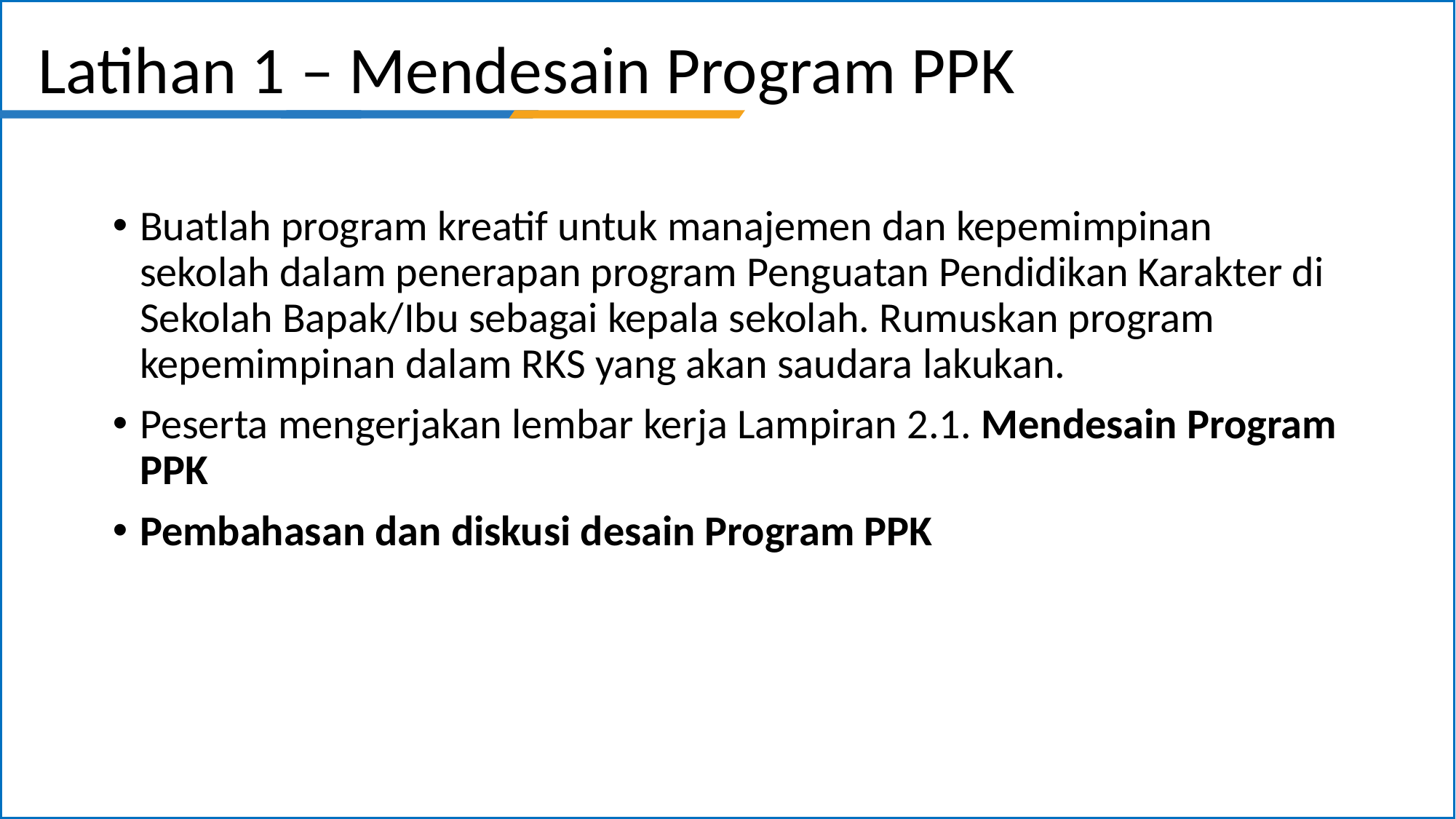

# Latihan 1 – Mendesain Program PPK

Buatlah program kreatif untuk manajemen dan kepemimpinan sekolah dalam penerapan program Penguatan Pendidikan Karakter di Sekolah Bapak/Ibu sebagai kepala sekolah. Rumuskan program kepemimpinan dalam RKS yang akan saudara lakukan.
Peserta mengerjakan lembar kerja Lampiran 2.1. Mendesain Program PPK
Pembahasan dan diskusi desain Program PPK